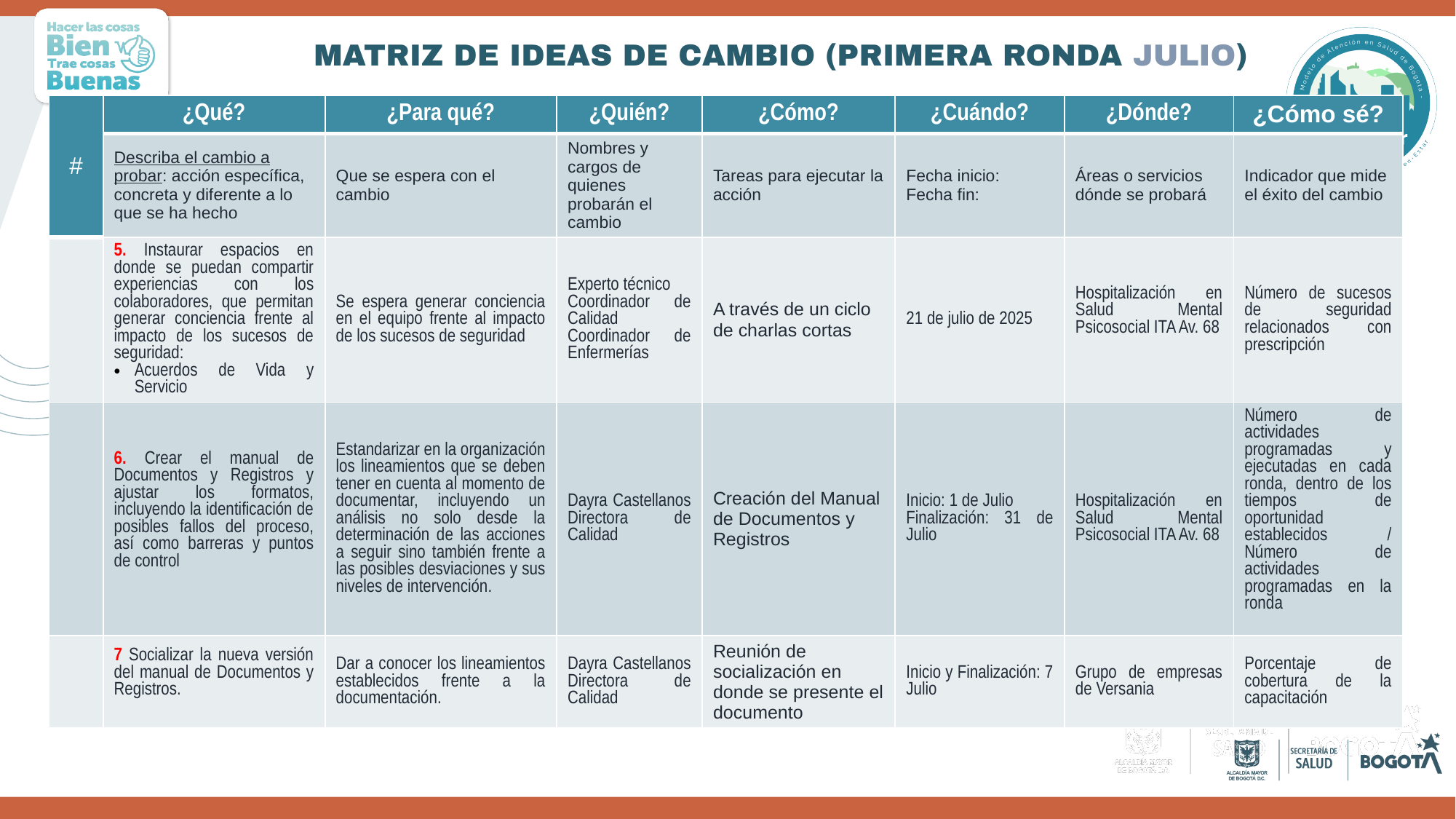

# MATRIZ DE IDEAS DE CAMBIO (PRIMERA RONDA JULIO)
| # | ¿Qué? | ¿Para qué? | ¿Quién? | ¿Cómo? | ¿Cuándo? | ¿Dónde? | ¿Cómo sé? |
| --- | --- | --- | --- | --- | --- | --- | --- |
|  | Describa el cambio a probar: acción específica, concreta y diferente a lo que se ha hecho | Que se espera con el cambio | Nombres y cargos de quienes probarán el cambio | Tareas para ejecutar la acción | Fecha inicio: Fecha fin: | Áreas o servicios dónde se probará | Indicador que mide el éxito del cambio |
|  | 5. Instaurar espacios en donde se puedan compartir experiencias con los colaboradores, que permitan generar conciencia frente al impacto de los sucesos de seguridad: Acuerdos de Vida y Servicio | Se espera generar conciencia en el equipo frente al impacto de los sucesos de seguridad | Experto técnico Coordinador de Calidad Coordinador de Enfermerías | A través de un ciclo de charlas cortas | 21 de julio de 2025 | Hospitalización en Salud Mental Psicosocial ITA Av. 68 | Número de sucesos de seguridad relacionados con prescripción |
|  | 6. Crear el manual de Documentos y Registros y ajustar los formatos, incluyendo la identificación de posibles fallos del proceso, así como barreras y puntos de control | Estandarizar en la organización los lineamientos que se deben tener en cuenta al momento de documentar, incluyendo un análisis no solo desde la determinación de las acciones a seguir sino también frente a las posibles desviaciones y sus niveles de intervención. | Dayra Castellanos Directora de Calidad | Creación del Manual de Documentos y Registros | Inicio: 1 de Julio Finalización: 31 de Julio | Hospitalización en Salud Mental Psicosocial ITA Av. 68 | Número de actividades programadas y ejecutadas en cada ronda, dentro de los tiempos de oportunidad establecidos / Número de actividades programadas en la ronda |
|  | 7 Socializar la nueva versión del manual de Documentos y Registros. | Dar a conocer los lineamientos establecidos frente a la documentación. | Dayra Castellanos Directora de Calidad | Reunión de socialización en donde se presente el documento | Inicio y Finalización: 7 Julio | Grupo de empresas de Versania | Porcentaje de cobertura de la capacitación |